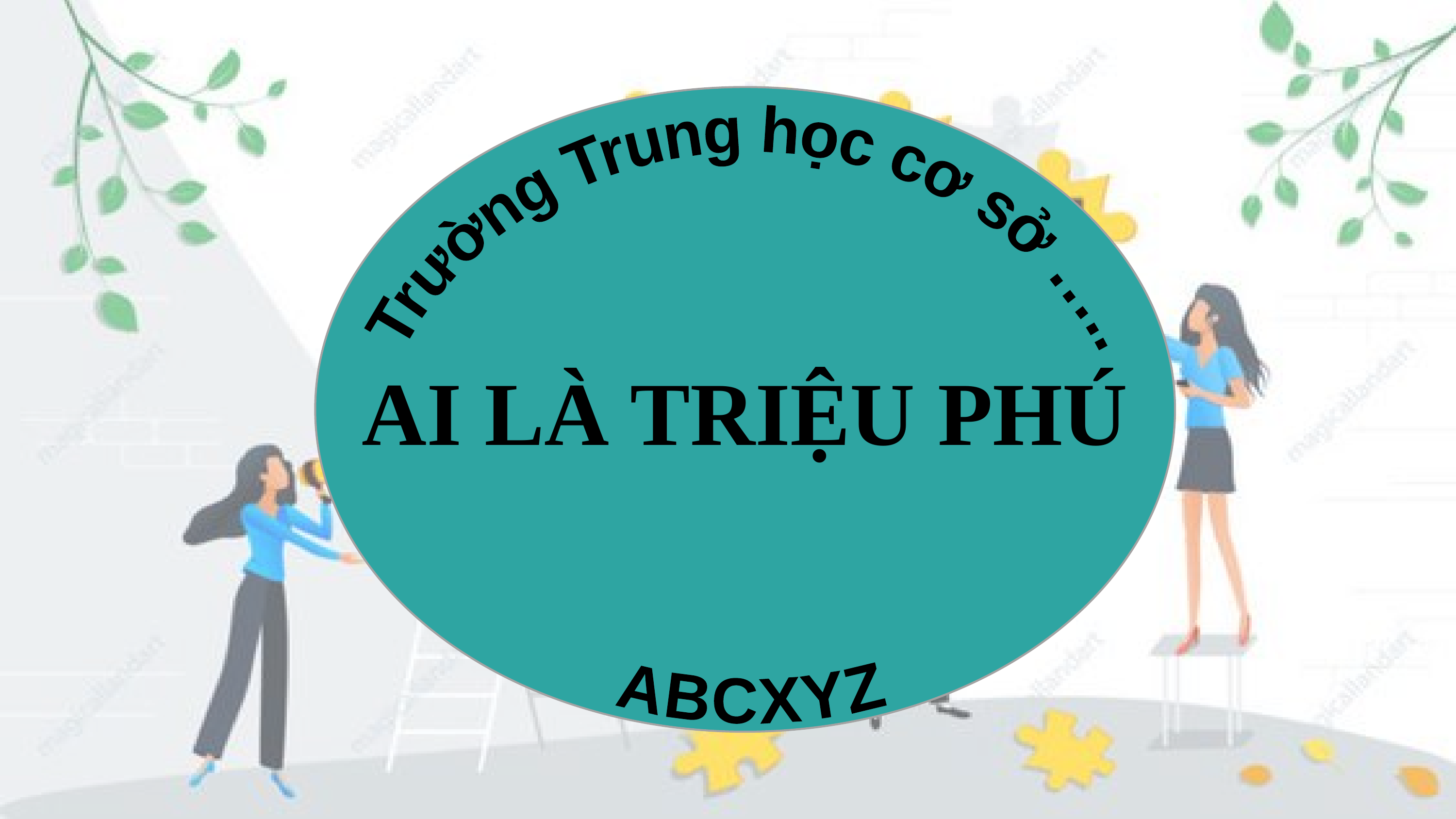

ABCXYZ

Trường Trung học cơ sở …..
AI LÀ TRIỆU PHÚ